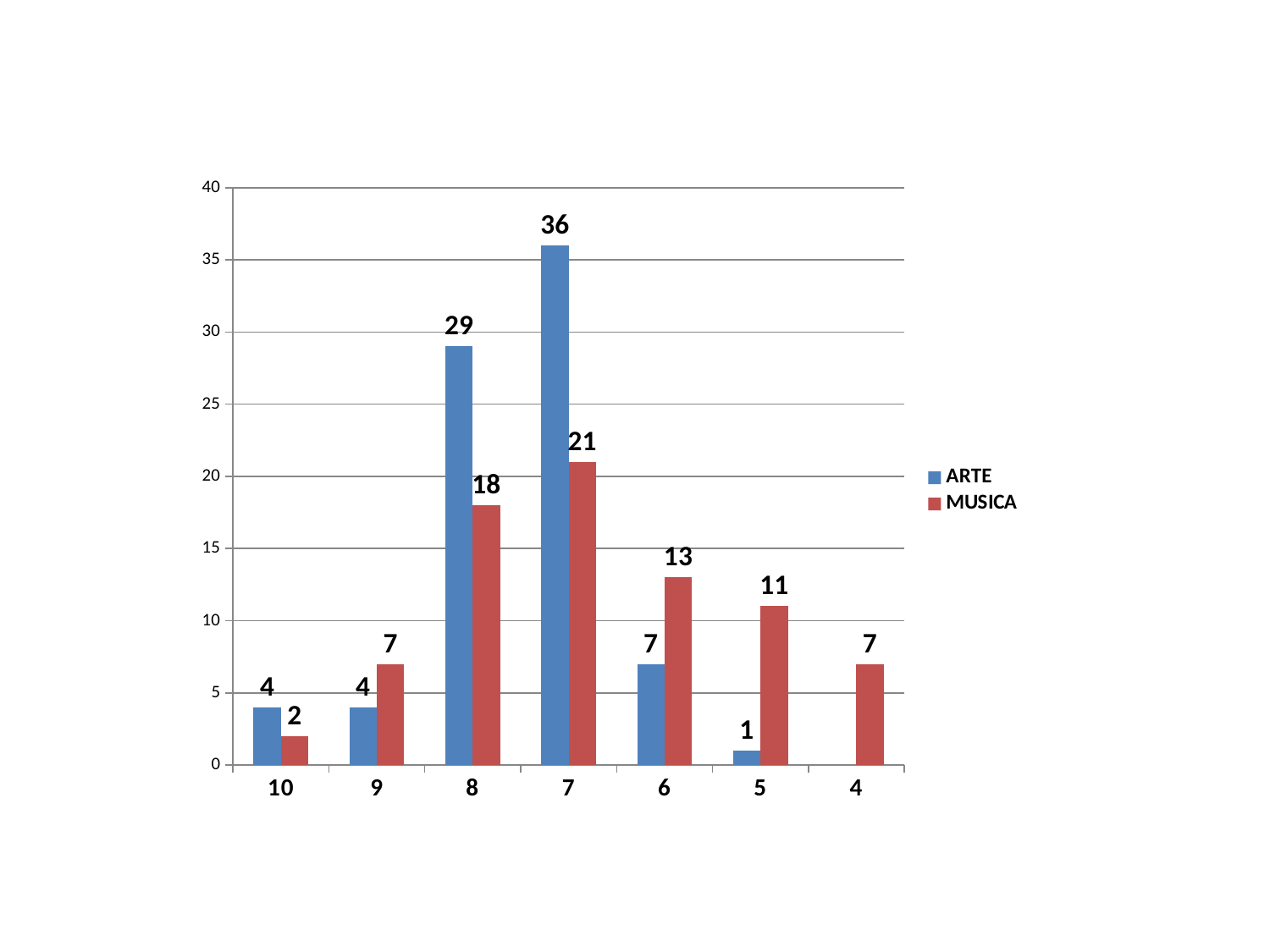

### Chart

| Category | ARTE | MUSICA |
|---|---|---|
| 10 | 4.0 | 2.0 |
| 9 | 4.0 | 7.0 |
| 8 | 29.0 | 18.0 |
| 7 | 36.0 | 21.0 |
| 6 | 7.0 | 13.0 |
| 5 | 1.0 | 11.0 |
| 4 | None | 7.0 |